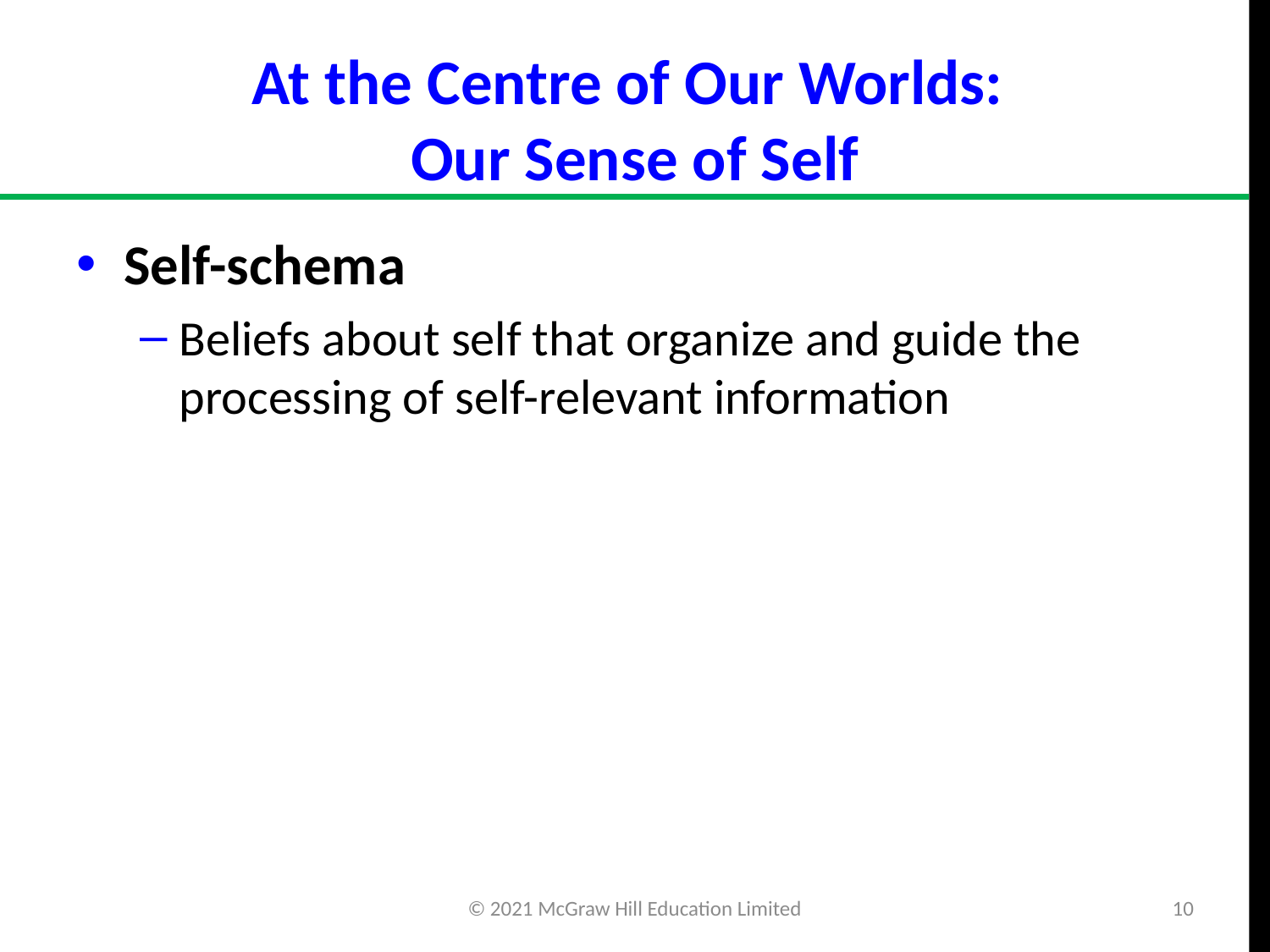

# At the Centre of Our Worlds: Our Sense of Self
Self-schema
Beliefs about self that organize and guide the processing of self-relevant information
© 2021 McGraw Hill Education Limited
10